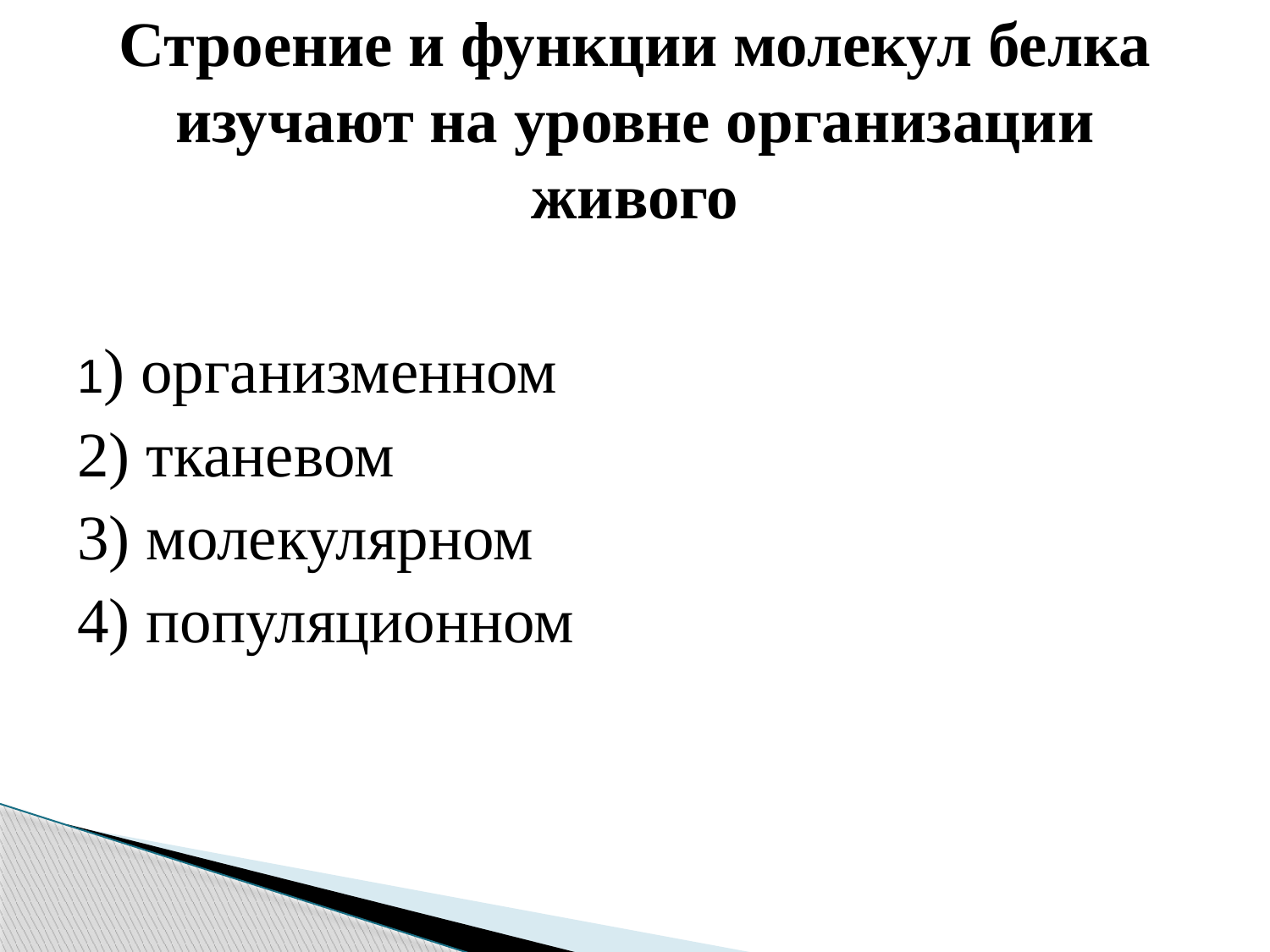

# Строение и функции молекул белка изучают на уровне организации живого
1) организменном
2) тканевом
3) молекулярном
4) популяционном